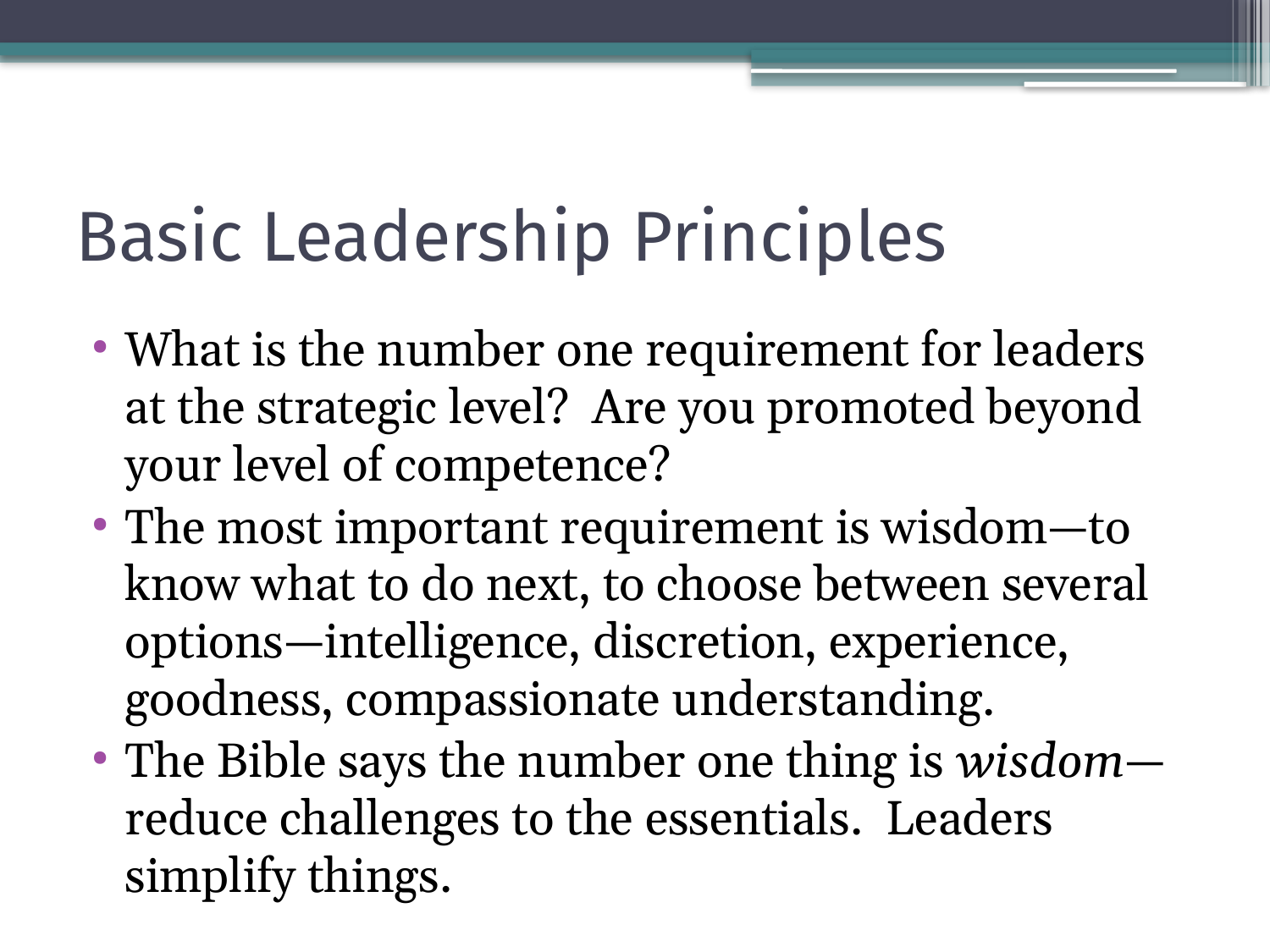

# Basic Leadership Principles
What is the number one requirement for leaders at the strategic level?  Are you promoted beyond your level of competence?
The most important requirement is wisdom—to know what to do next, to choose between several options—intelligence, discretion, experience, goodness, compassionate understanding.
The Bible says the number one thing is wisdom—reduce challenges to the essentials.  Leaders simplify things.